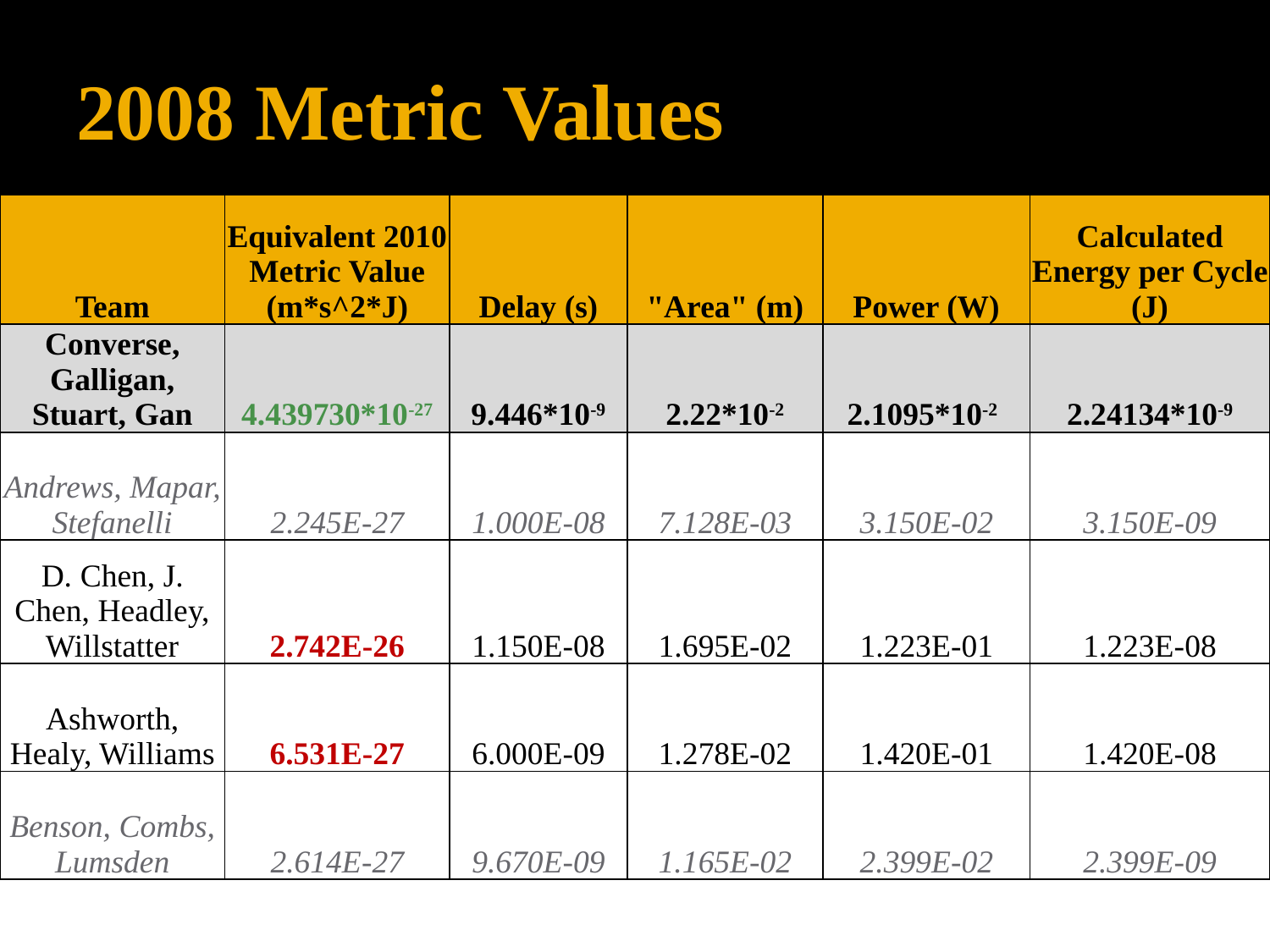

# 2008 Metric Values
| Team | Equivalent 2010 Metric Value (m\*s^2\*J) | Delay (s) | "Area" (m) | Power (W) | Calculated Energy per Cycle (J) |
| --- | --- | --- | --- | --- | --- |
| Converse, Galligan, Stuart, Gan | 4.439730\*10-27 | 9.446\*10-9 | 2.22\*10-2 | 2.1095\*10-2 | 2.24134\*10-9 |
| Andrews, Mapar, Stefanelli | 2.245E-27 | 1.000E-08 | 7.128E-03 | 3.150E-02 | 3.150E-09 |
| D. Chen, J. Chen, Headley, Willstatter | 2.742E-26 | 1.150E-08 | 1.695E-02 | 1.223E-01 | 1.223E-08 |
| Ashworth, Healy, Williams | 6.531E-27 | 6.000E-09 | 1.278E-02 | 1.420E-01 | 1.420E-08 |
| Benson, Combs, Lumsden | 2.614E-27 | 9.670E-09 | 1.165E-02 | 2.399E-02 | 2.399E-09 |